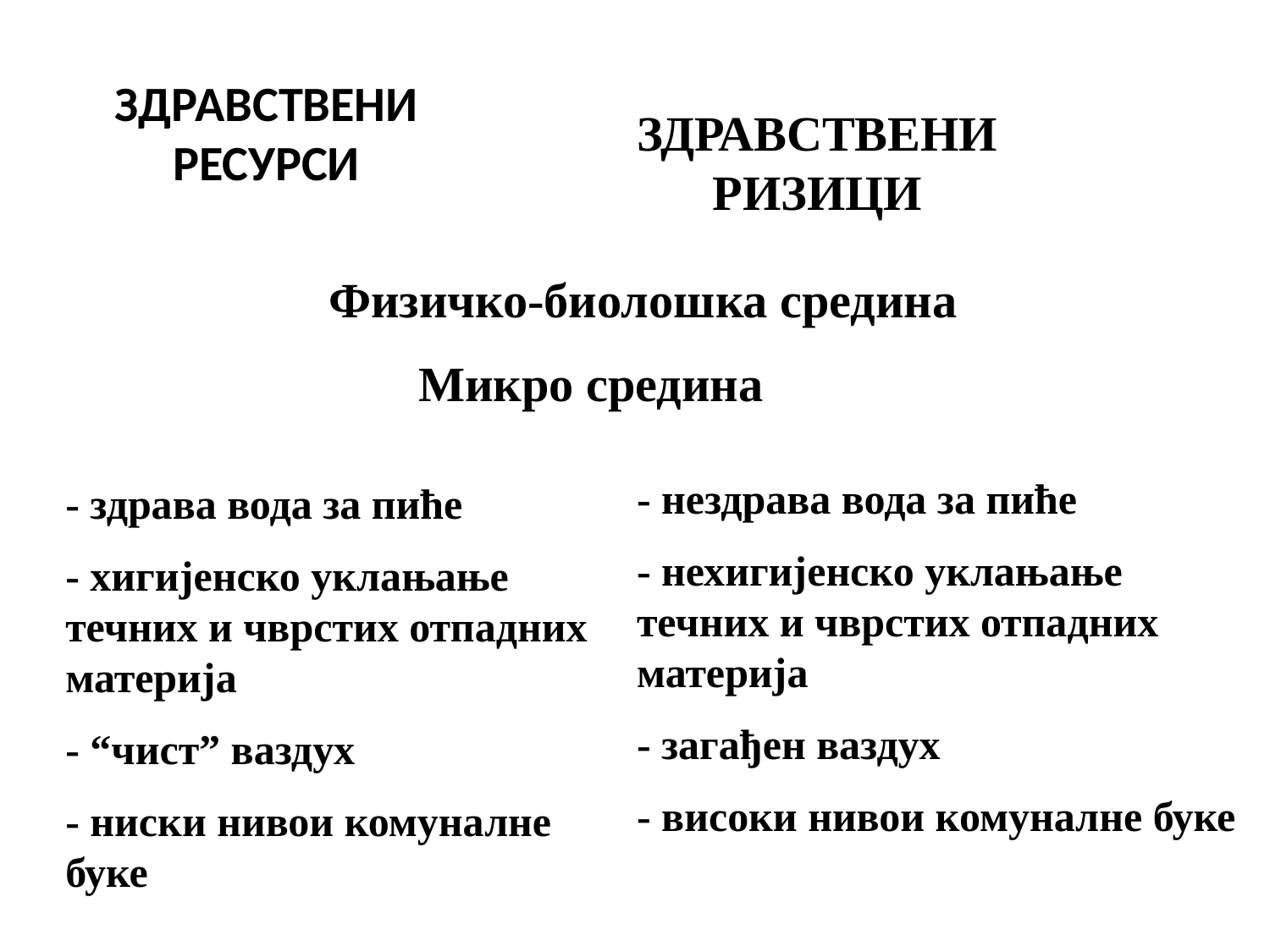

# ЗДРАВСТВЕНИ РЕСУРСИ
ЗДРАВСТВЕНИ РИЗИЦИ
   Физичко-биолошка средина
	Микро средина

- нездрава вода за пиће
- нехигијенско уклањање течних и чврстих отпадних материја
- загађен ваздух
- високи нивои комуналне буке
- здрава вода за пиће
- хигијенско уклањање течних и чврстих отпадних материја
- “чист” ваздух
- ниски нивои комуналне буке